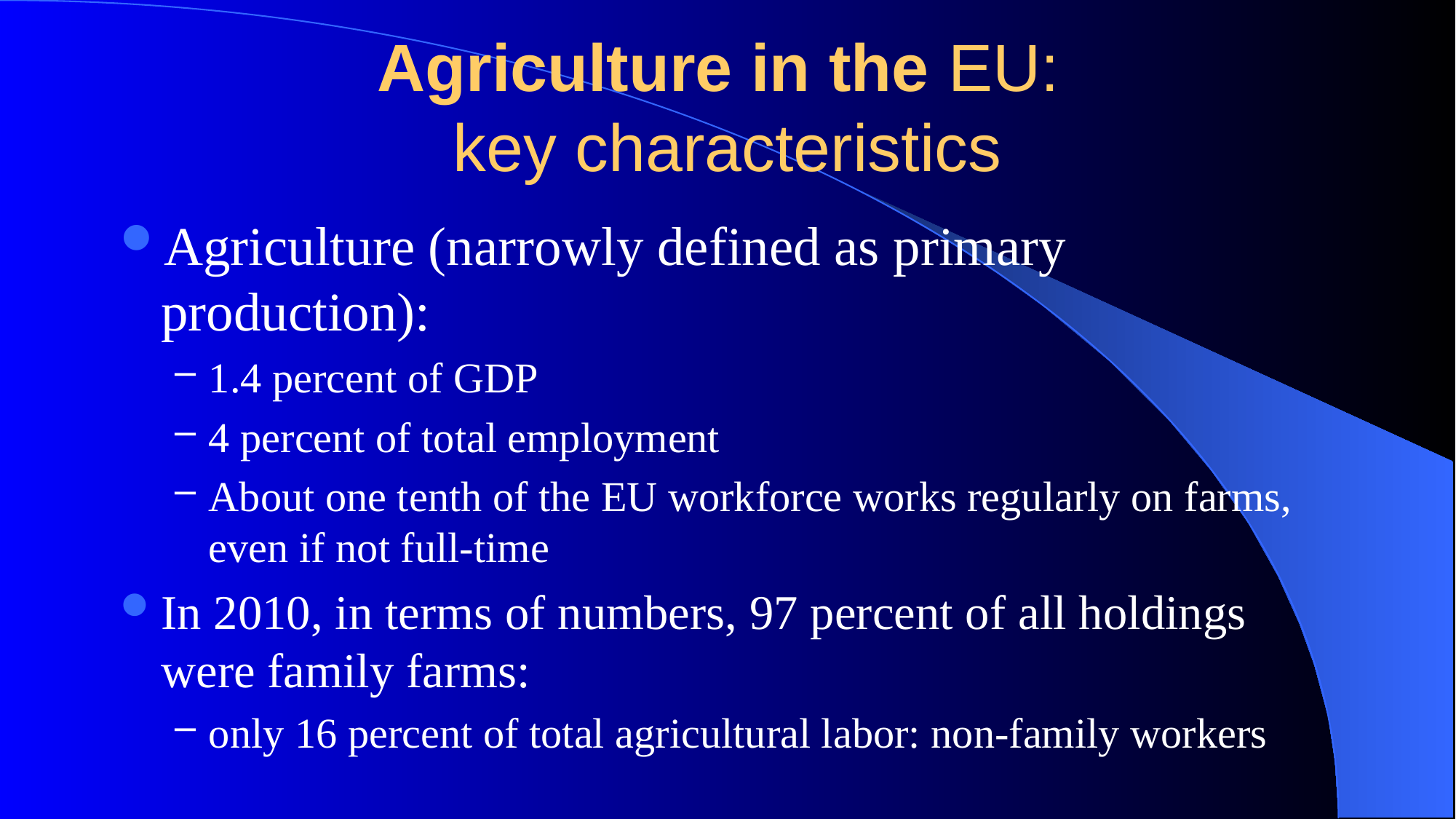

# Agriculture in the EU: key characteristics
Agriculture (narrowly defined as primary production):
1.4 percent of GDP
4 percent of total employment
About one tenth of the EU workforce works regularly on farms, even if not full-time
In 2010, in terms of numbers, 97 percent of all holdings were family farms:
only 16 percent of total agricultural labor: non-family workers